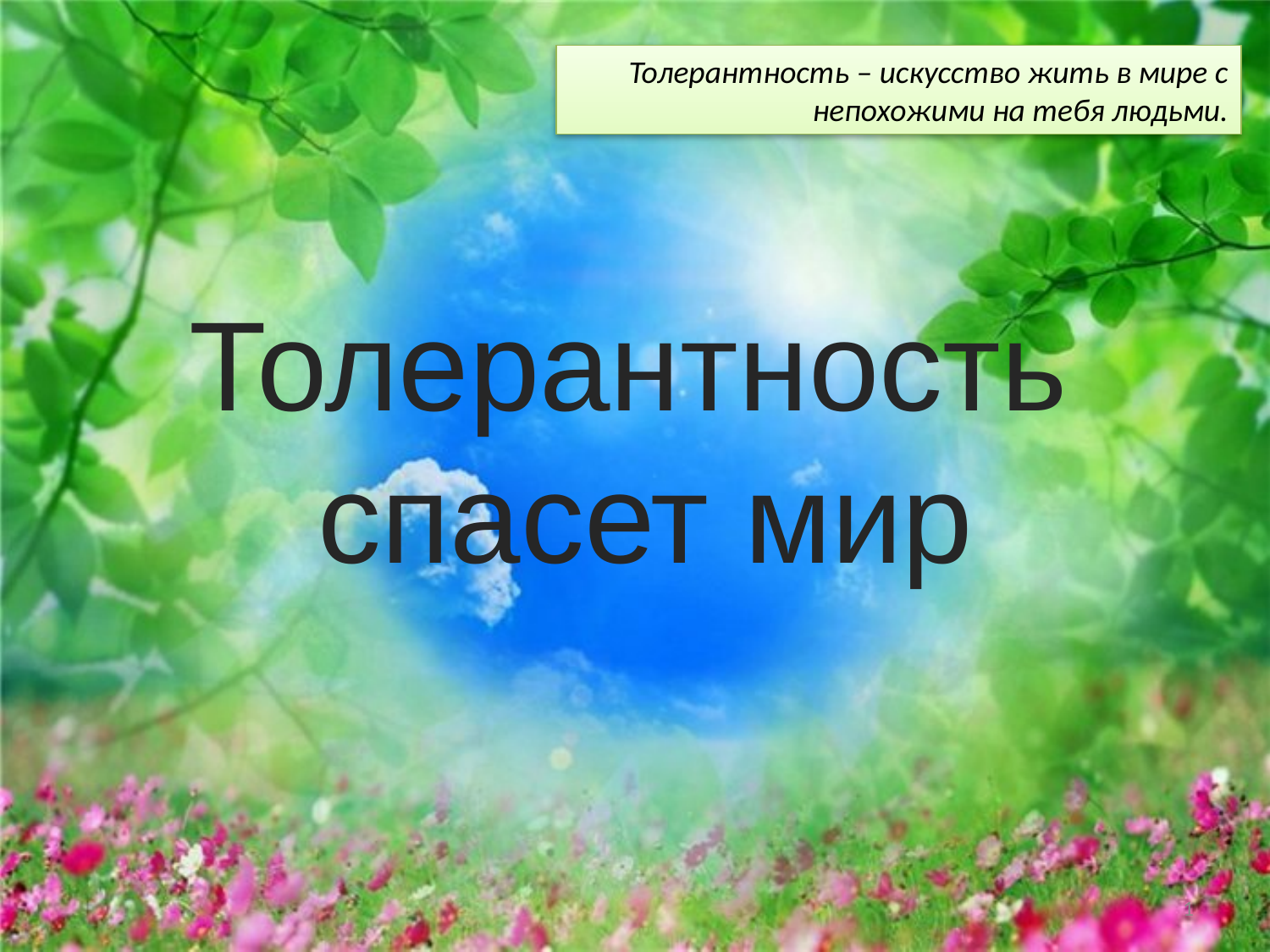

Толерантность – искусство жить в мире с непохожими на тебя людьми.
# Толерантность спасет мир
1